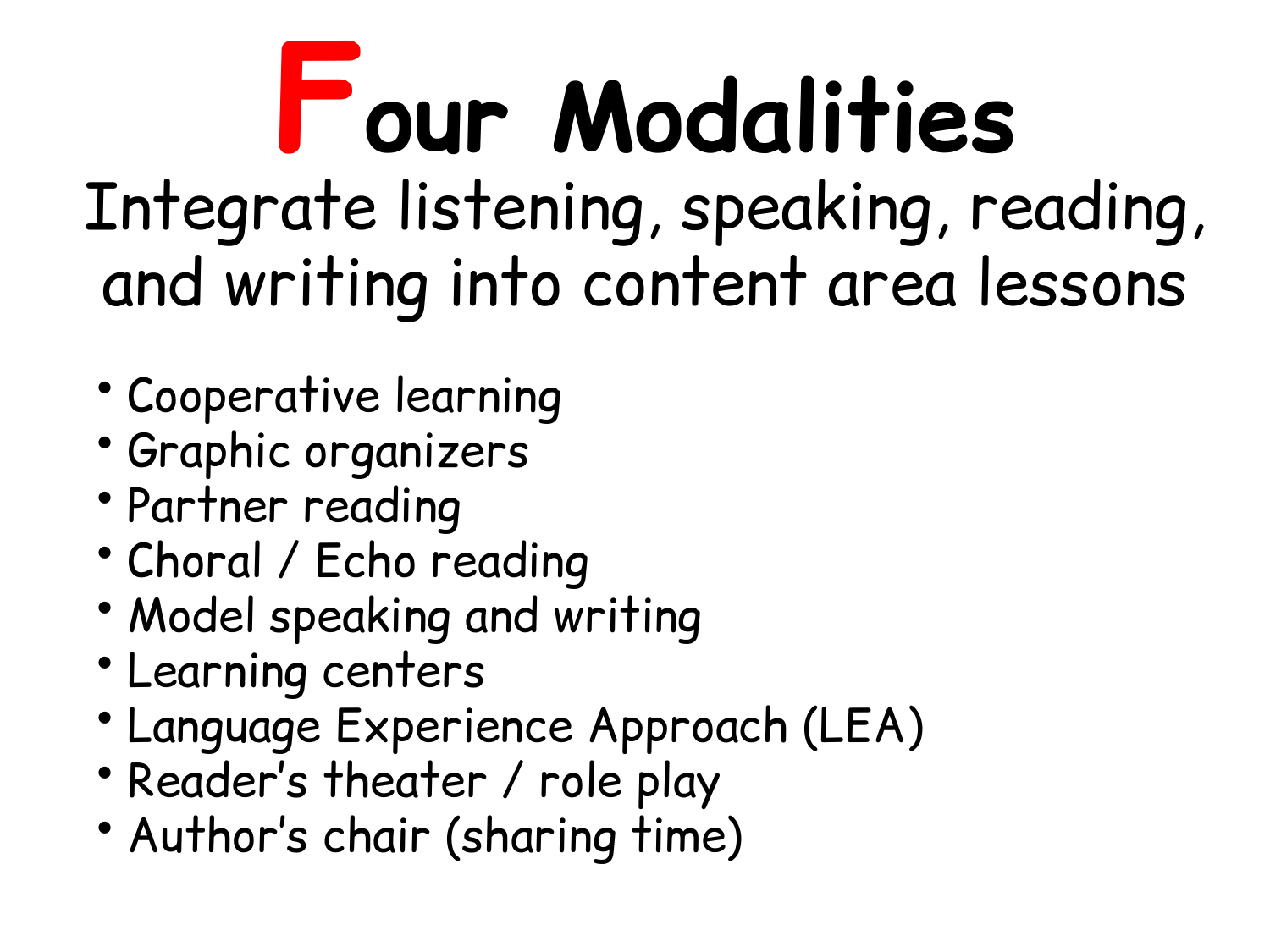

# Four Modalities
Integrate listening, speaking, reading, and writing into content area lessons
Cooperative learning
Graphic organizers
Partner reading
Choral / Echo reading
Model speaking and writing
Learning centers
Language Experience Approach (LEA)
Reader’s theater / role play
Author’s chair (sharing time)